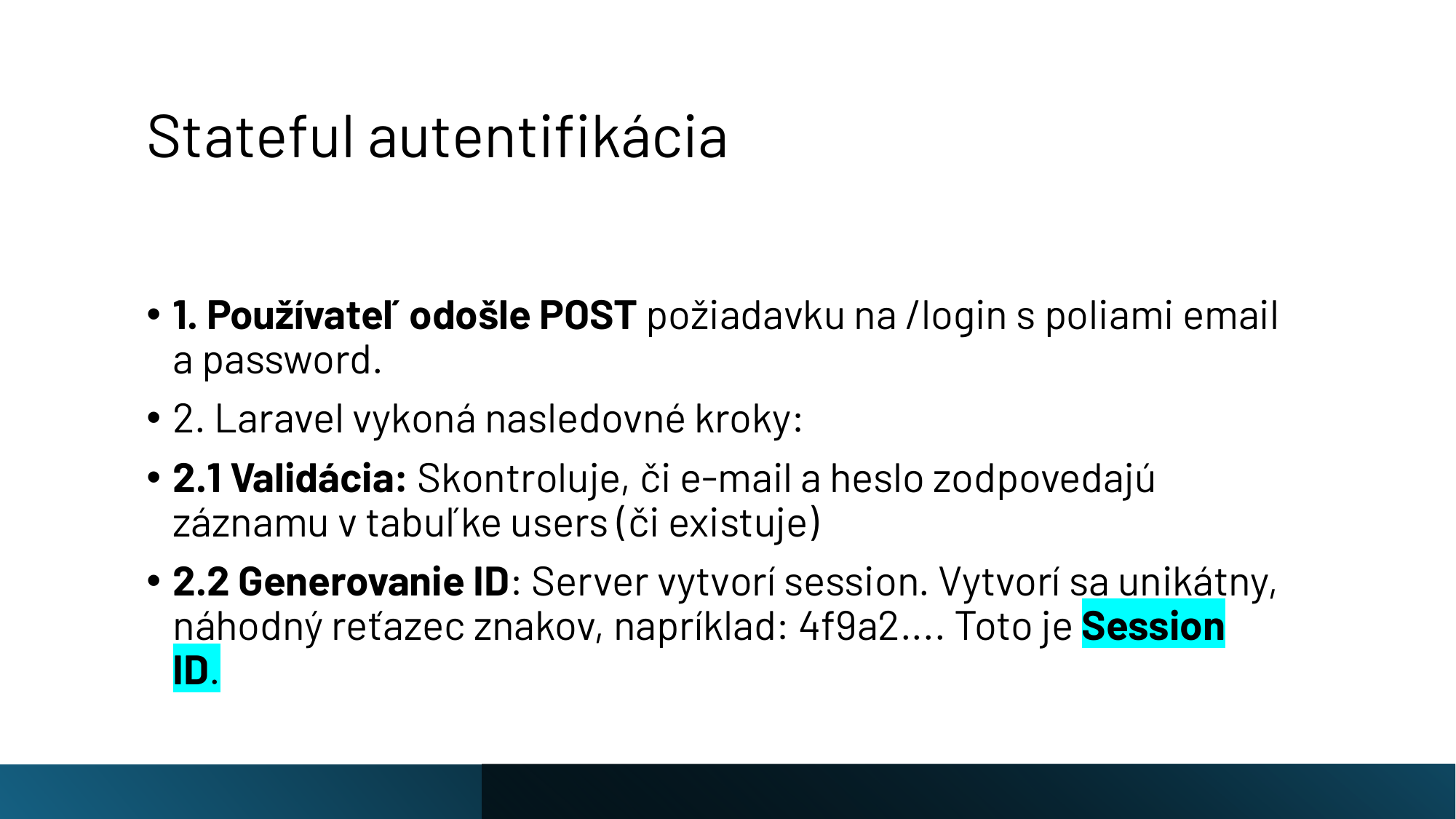

# Stateful autentifikácia
1. Používateľ odošle POST požiadavku na /login s poliami email a password.
2. Laravel vykoná nasledovné kroky:
2.1 Validácia: Skontroluje, či e-mail a heslo zodpovedajú záznamu v tabuľke users (či existuje)
2.2 Generovanie ID: Server vytvorí session. Vytvorí sa unikátny, náhodný reťazec znakov, napríklad: 4f9a2.... Toto je Session ID.